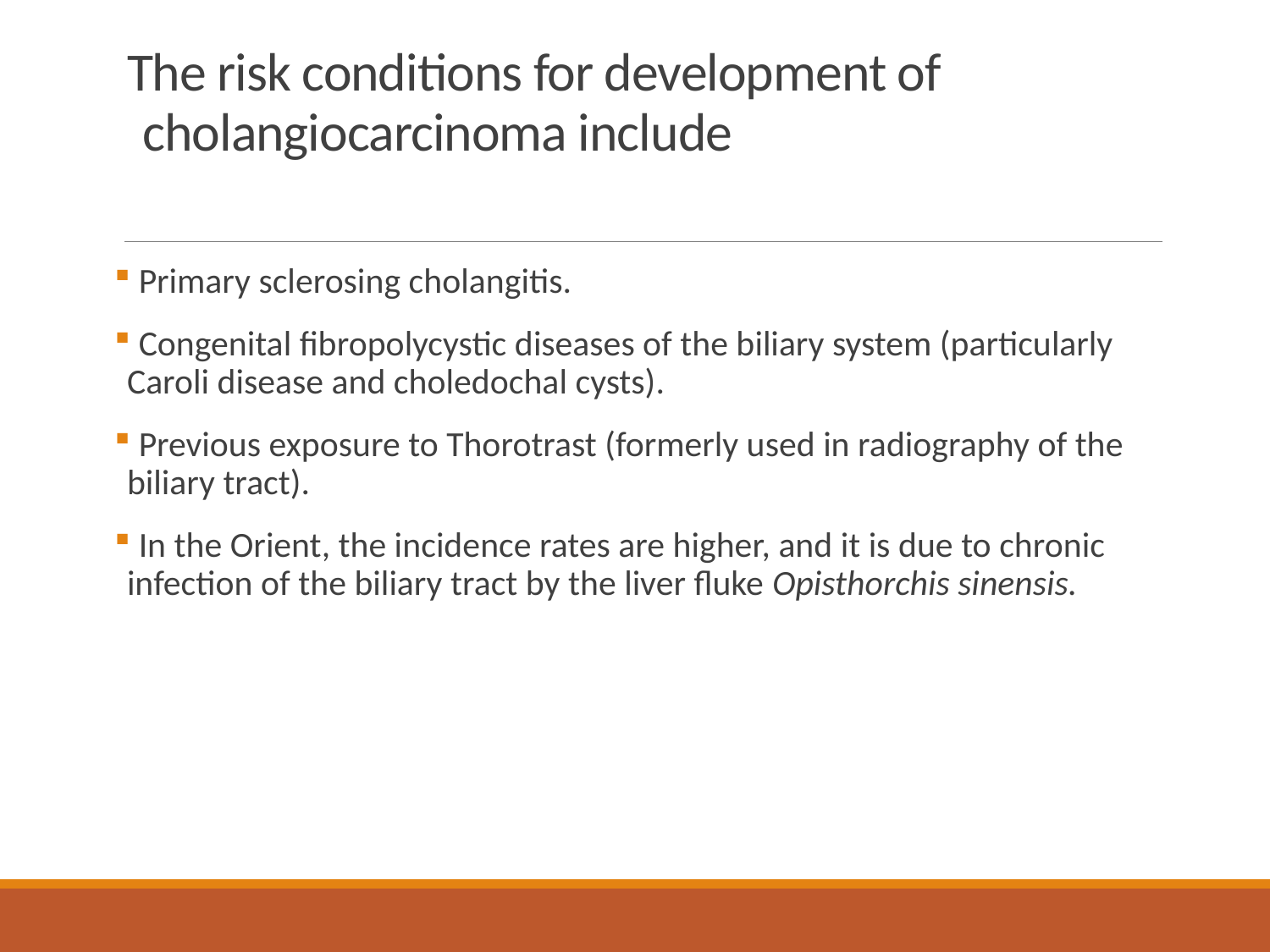

# The risk conditions for development of cholangiocarcinoma include
 Primary sclerosing cholangitis.
 Congenital fibropolycystic diseases of the biliary system (particularly Caroli disease and choledochal cysts).
 Previous exposure to Thorotrast (formerly used in radiography of the biliary tract).
 In the Orient, the incidence rates are higher, and it is due to chronic infection of the biliary tract by the liver fluke Opisthorchis sinensis.